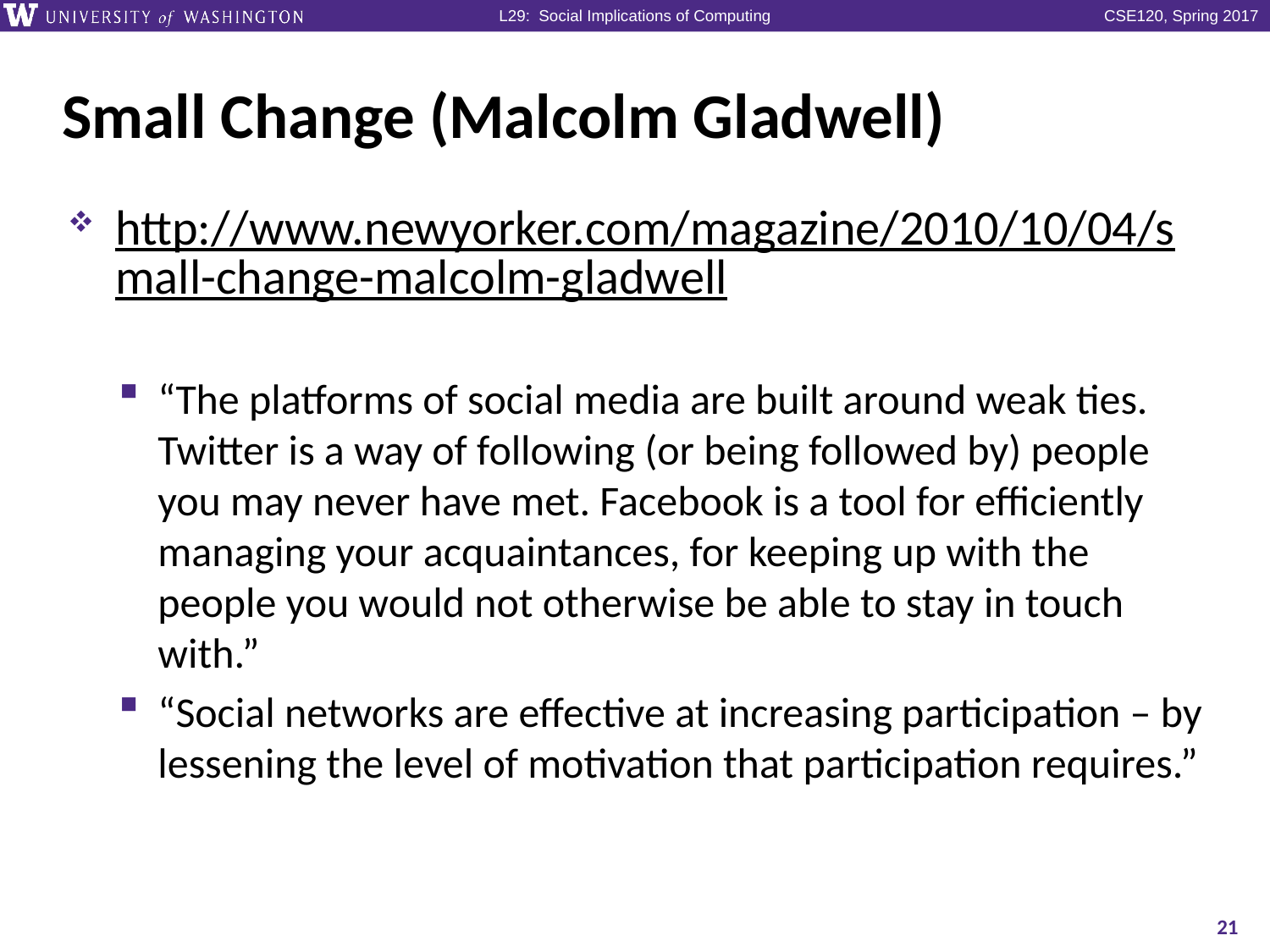

# Small Change (Malcolm Gladwell)
http://www.newyorker.com/magazine/2010/10/04/small-change-malcolm-gladwell
“The platforms of social media are built around weak ties. Twitter is a way of following (or being followed by) people you may never have met. Facebook is a tool for efficiently managing your acquaintances, for keeping up with the people you would not otherwise be able to stay in touch with.”
“Social networks are effective at increasing participation – by lessening the level of motivation that participation requires.”

21